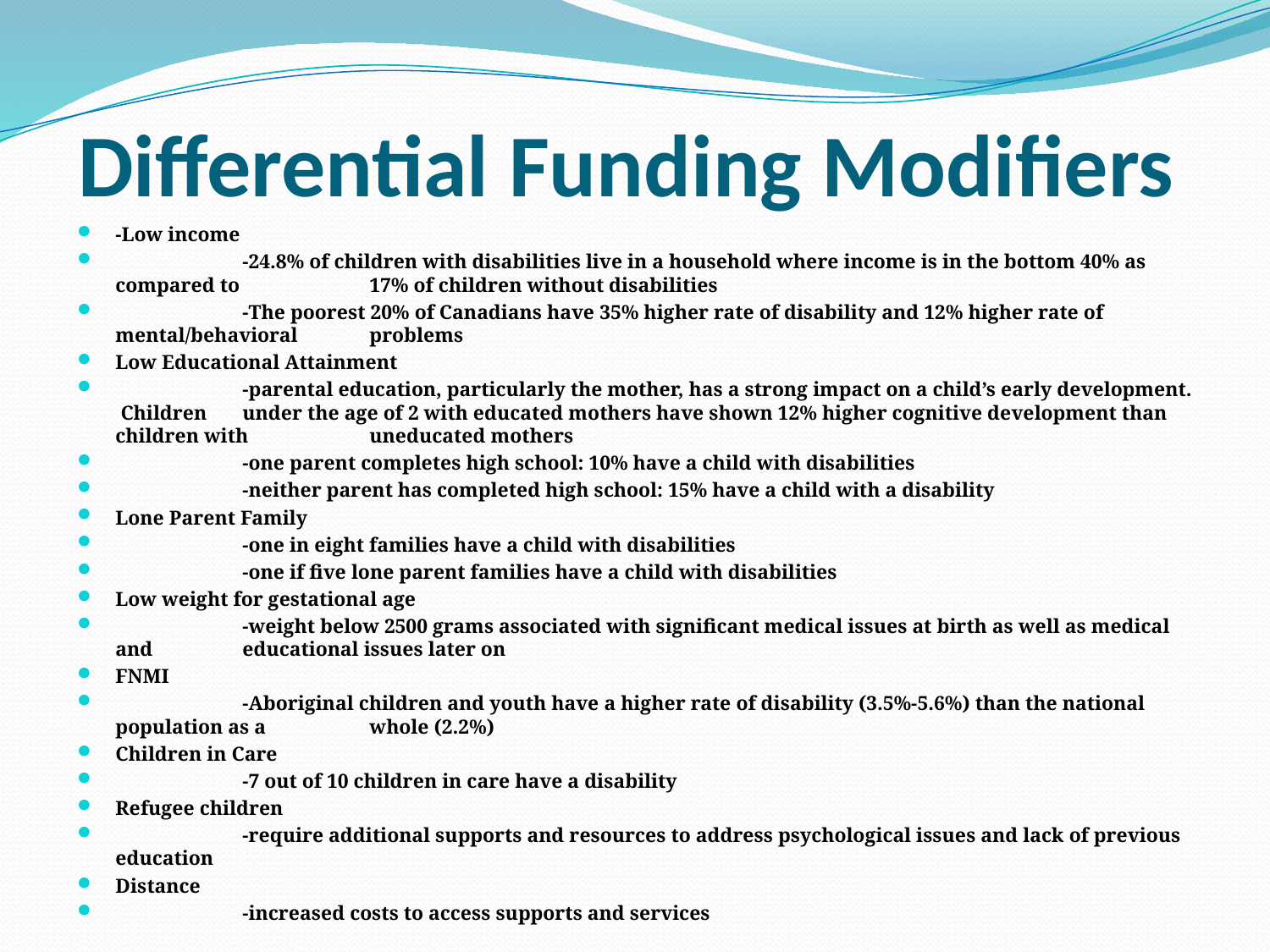

# Differential Funding Modifiers
-Low income
	-24.8% of children with disabilities live in a household where income is in the bottom 40% as compared to 	17% of children without disabilities
	-The poorest 20% of Canadians have 35% higher rate of disability and 12% higher rate of mental/behavioral 	problems
Low Educational Attainment
	-parental education, particularly the mother, has a strong impact on a child’s early development.  Children 	under the age of 2 with educated mothers have shown 12% higher cognitive development than children with 	uneducated mothers
	-one parent completes high school: 10% have a child with disabilities
	-neither parent has completed high school: 15% have a child with a disability
Lone Parent Family
	-one in eight families have a child with disabilities
	-one if five lone parent families have a child with disabilities
Low weight for gestational age
	-weight below 2500 grams associated with significant medical issues at birth as well as medical and 	educational issues later on
FNMI
	-Aboriginal children and youth have a higher rate of disability (3.5%-5.6%) than the national population as a 	whole (2.2%)
Children in Care
	-7 out of 10 children in care have a disability
Refugee children
	-require additional supports and resources to address psychological issues and lack of previous education
Distance
	-increased costs to access supports and services